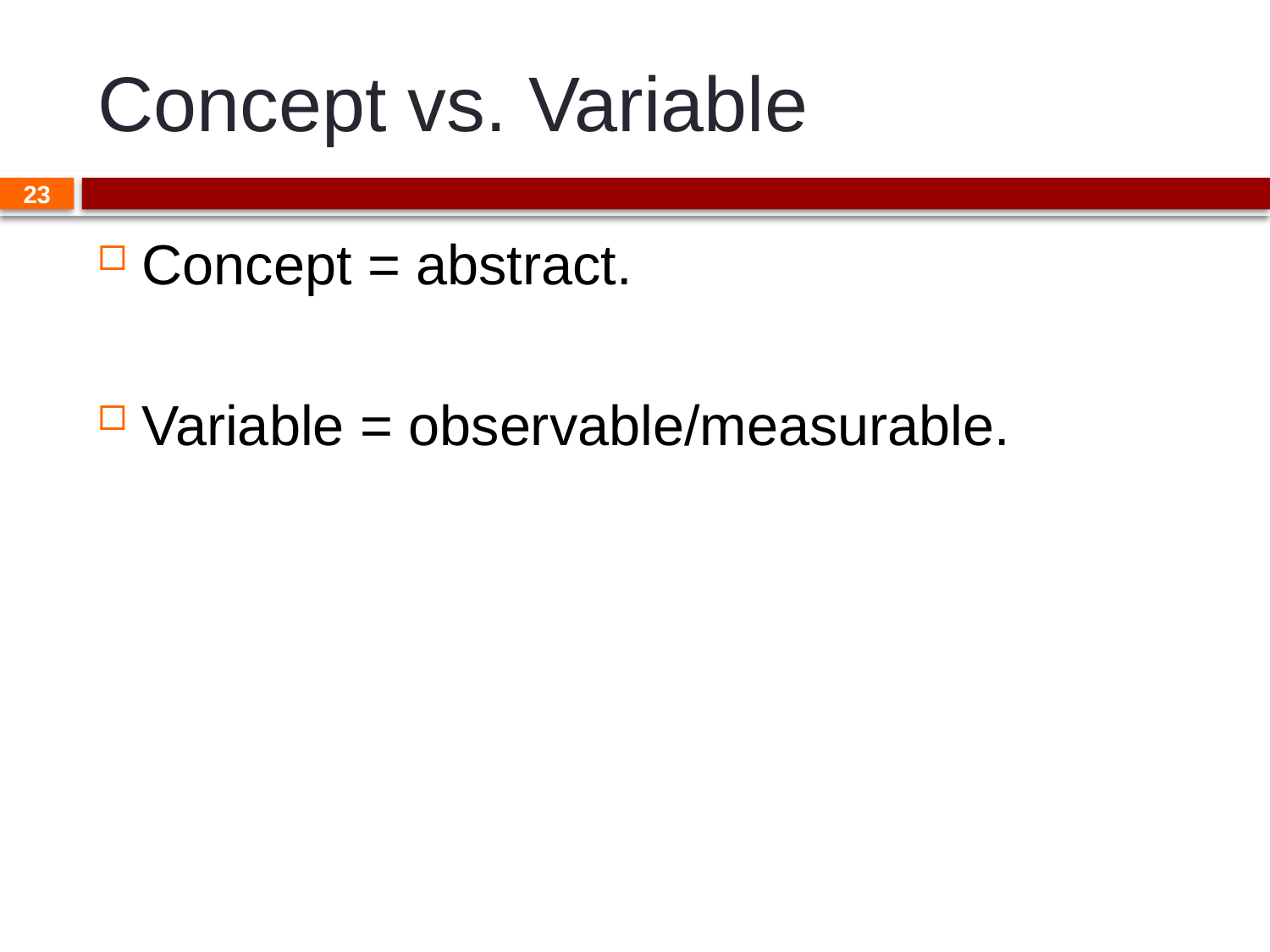

# Concept vs. Variable
23
Concept = abstract.

Variable = observable/measurable.